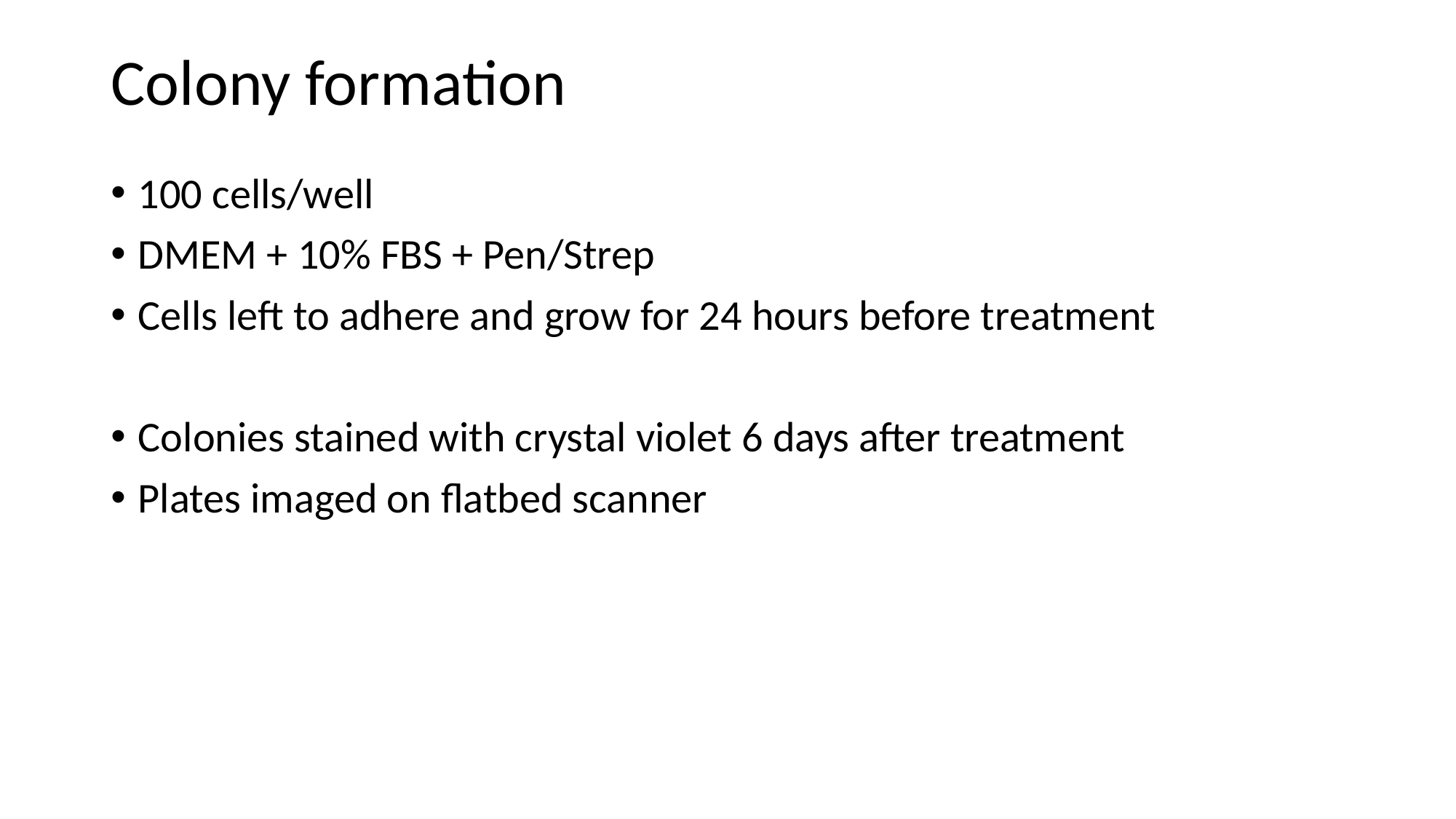

# Colony formation
100 cells/well
DMEM + 10% FBS + Pen/Strep
Cells left to adhere and grow for 24 hours before treatment

Colonies stained with crystal violet 6 days after treatment
Plates imaged on flatbed scanner